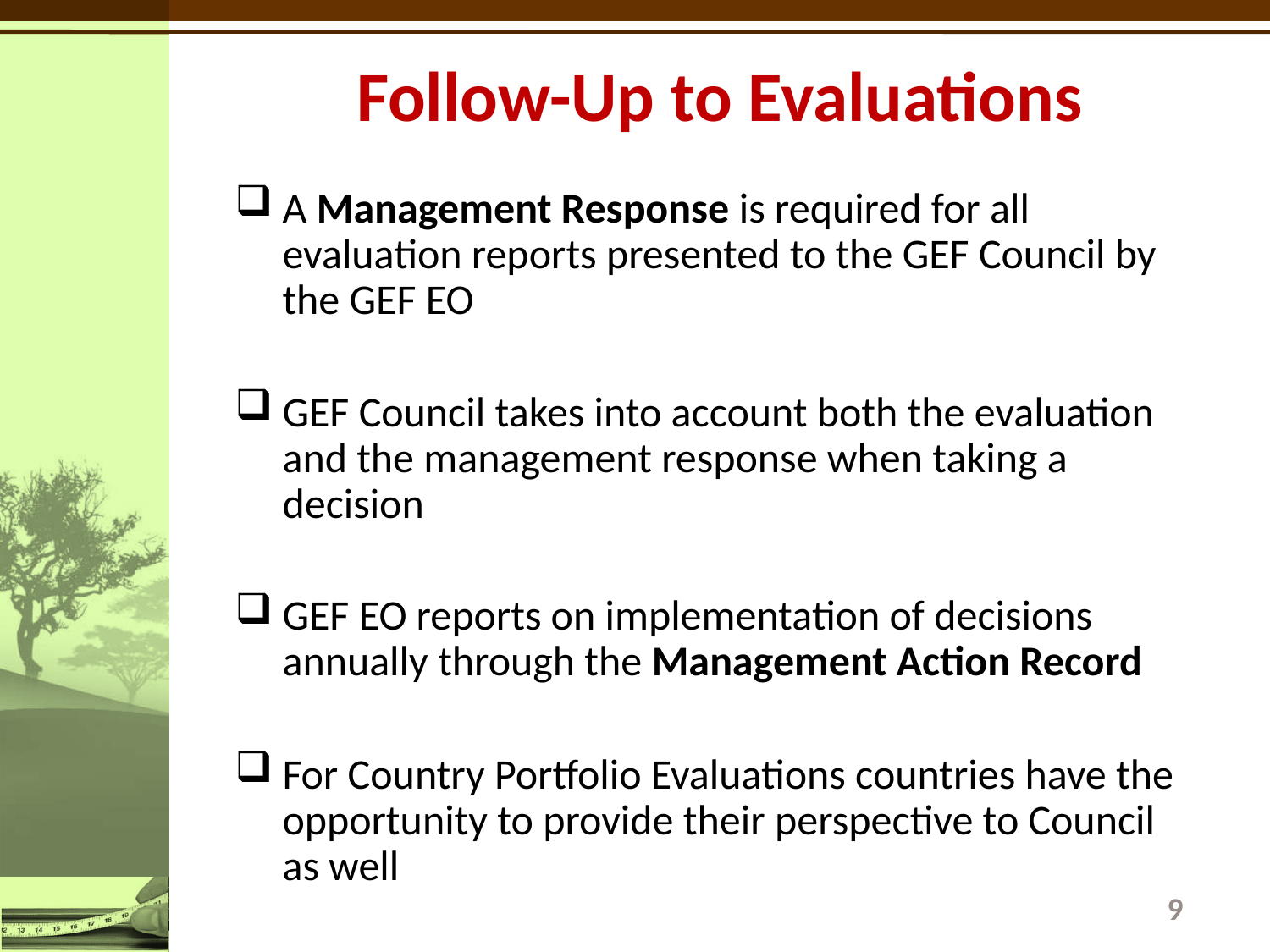

# Follow-Up to Evaluations
A Management Response is required for all evaluation reports presented to the GEF Council by the GEF EO

GEF Council takes into account both the evaluation and the management response when taking a decision

GEF EO reports on implementation of decisions annually through the Management Action Record

For Country Portfolio Evaluations countries have the opportunity to provide their perspective to Council as well
9